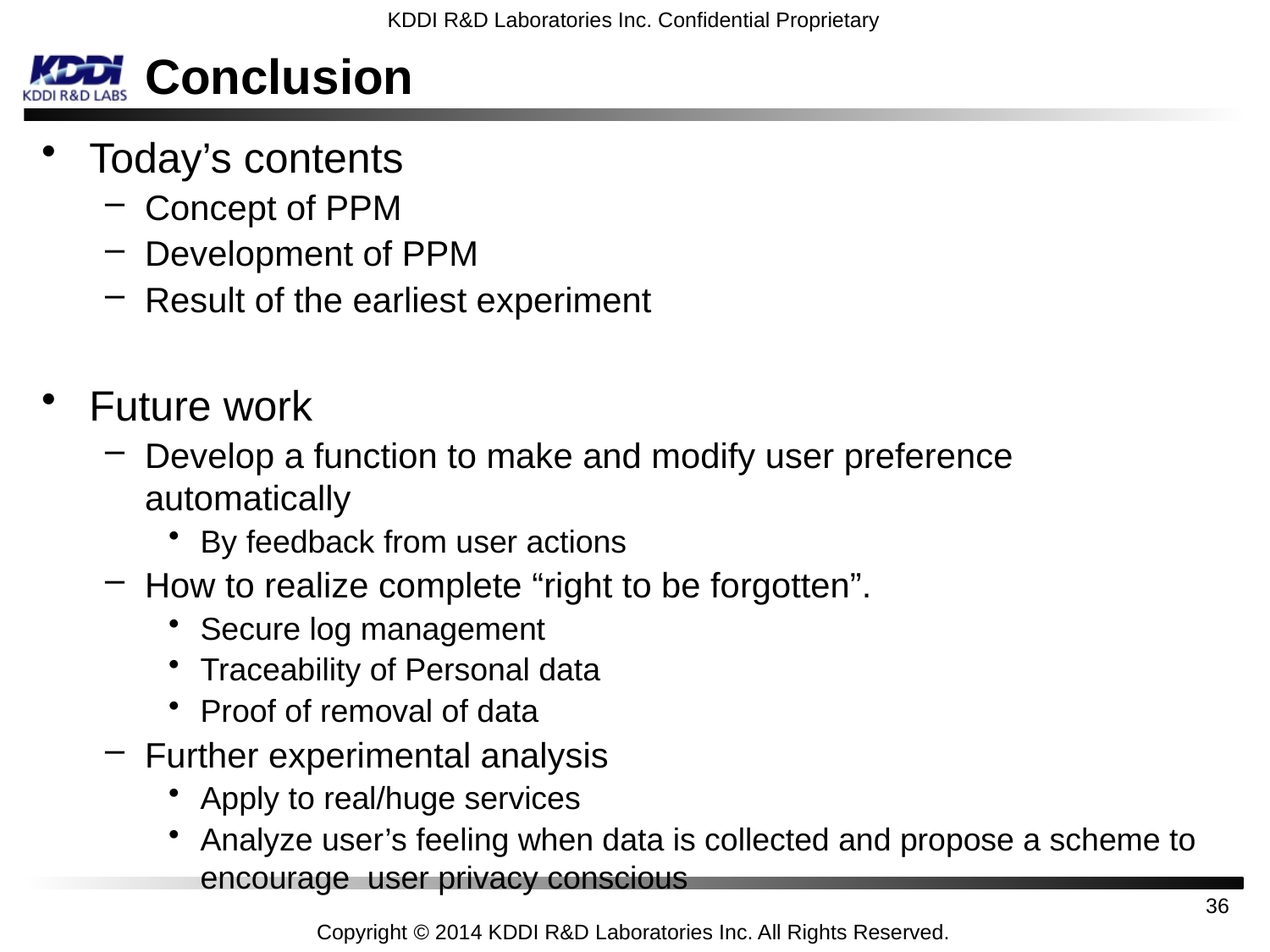

# Conclusion
Today’s contents
Concept of PPM
Development of PPM
Result of the earliest experiment

Future work
Develop a function to make and modify user preference automatically
By feedback from user actions
How to realize complete “right to be forgotten”.
Secure log management
Traceability of Personal data
Proof of removal of data
Further experimental analysis
Apply to real/huge services
Analyze user’s feeling when data is collected and propose a scheme to encourage  user privacy conscious
36